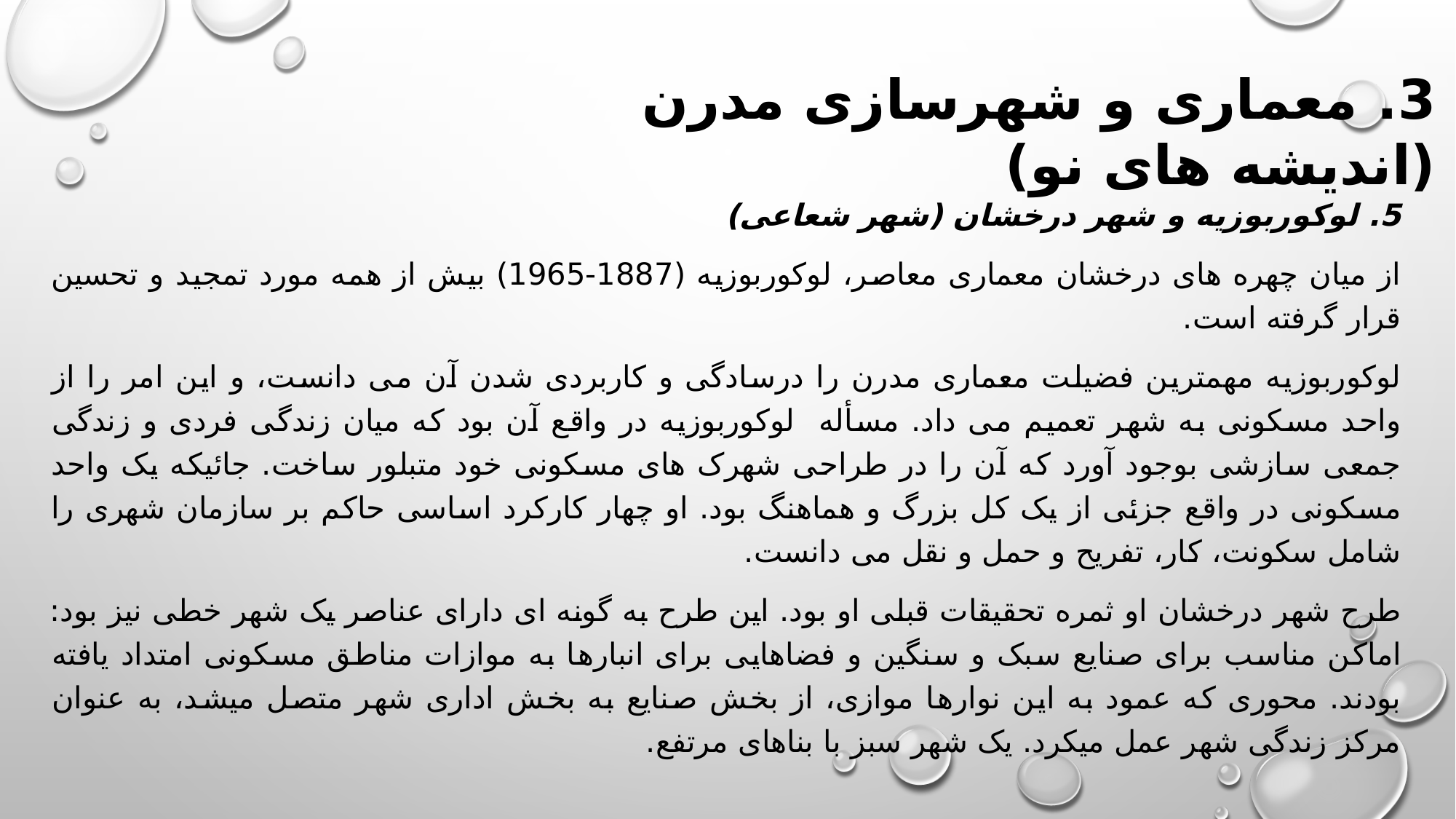

3. معماری و شهرسازی مدرن (اندیشه های نو)
5. لوکوربوزیه و شهر درخشان (شهر شعاعی)
از میان چهره های درخشان معماری معاصر، لوکوربوزیه (1887-1965) بیش از همه مورد تمجید و تحسین قرار گرفته است.
لوکوربوزیه مهمترین فضیلت معماری مدرن را درسادگی و کاربردی شدن آن می دانست، و این امر را از واحد مسکونی به شهر تعمیم می داد. مسأله  لوکوربوزیه در واقع آن بود که میان زندگی فردی و زندگی جمعی سازشی بوجود آورد که آن را در طراحی شهرک های مسکونی خود متبلور ساخت. جائیکه یک واحد مسکونی در واقع جزئی از یک کل بزرگ و هماهنگ بود. او چهار کارکرد اساسی حاکم بر سازمان شهری را شامل سکونت، کار، تفریح و حمل و نقل می دانست.
طرح شهر درخشان او ثمره تحقیقات قبلی او بود. این طرح به گونه ای دارای عناصر یک شهر خطی نیز بود: اماکن مناسب برای صنایع سبک و سنگین و فضاهایی برای انبارها به موازات مناطق مسکونی امتداد یافته بودند. محوری که عمود به این نوارها موازی، از بخش صنایع به بخش اداری شهر متصل میشد، به عنوان مرکز زندگی شهر عمل میکرد. یک شهر سبز با بناهای مرتفع.